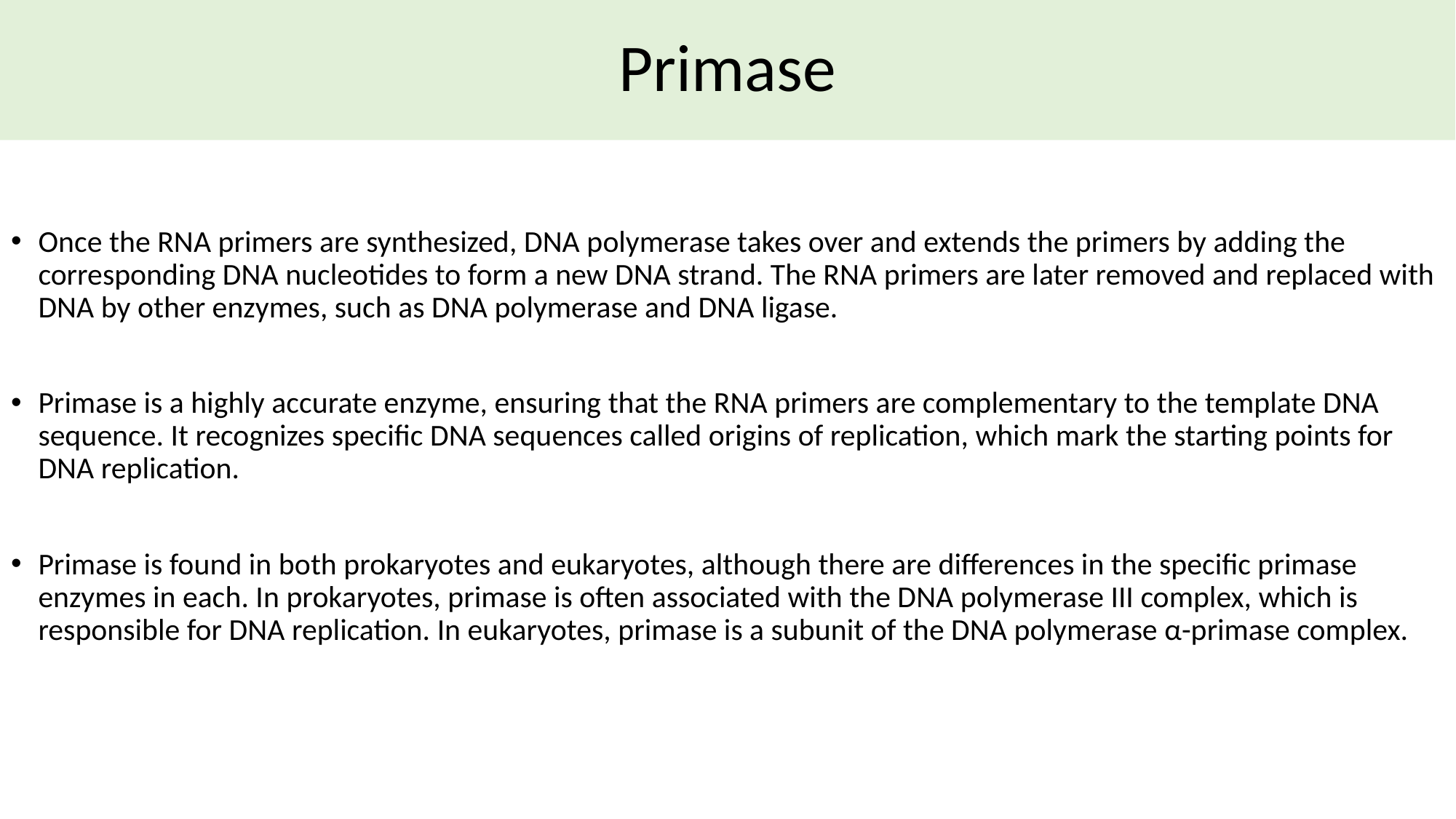

# Primase

Once the RNA primers are synthesized, DNA polymerase takes over and extends the primers by adding the corresponding DNA nucleotides to form a new DNA strand. The RNA primers are later removed and replaced with DNA by other enzymes, such as DNA polymerase and DNA ligase.

Primase is a highly accurate enzyme, ensuring that the RNA primers are complementary to the template DNA sequence. It recognizes specific DNA sequences called origins of replication, which mark the starting points for DNA replication.

Primase is found in both prokaryotes and eukaryotes, although there are differences in the specific primase enzymes in each. In prokaryotes, primase is often associated with the DNA polymerase III complex, which is responsible for DNA replication. In eukaryotes, primase is a subunit of the DNA polymerase α-primase complex.